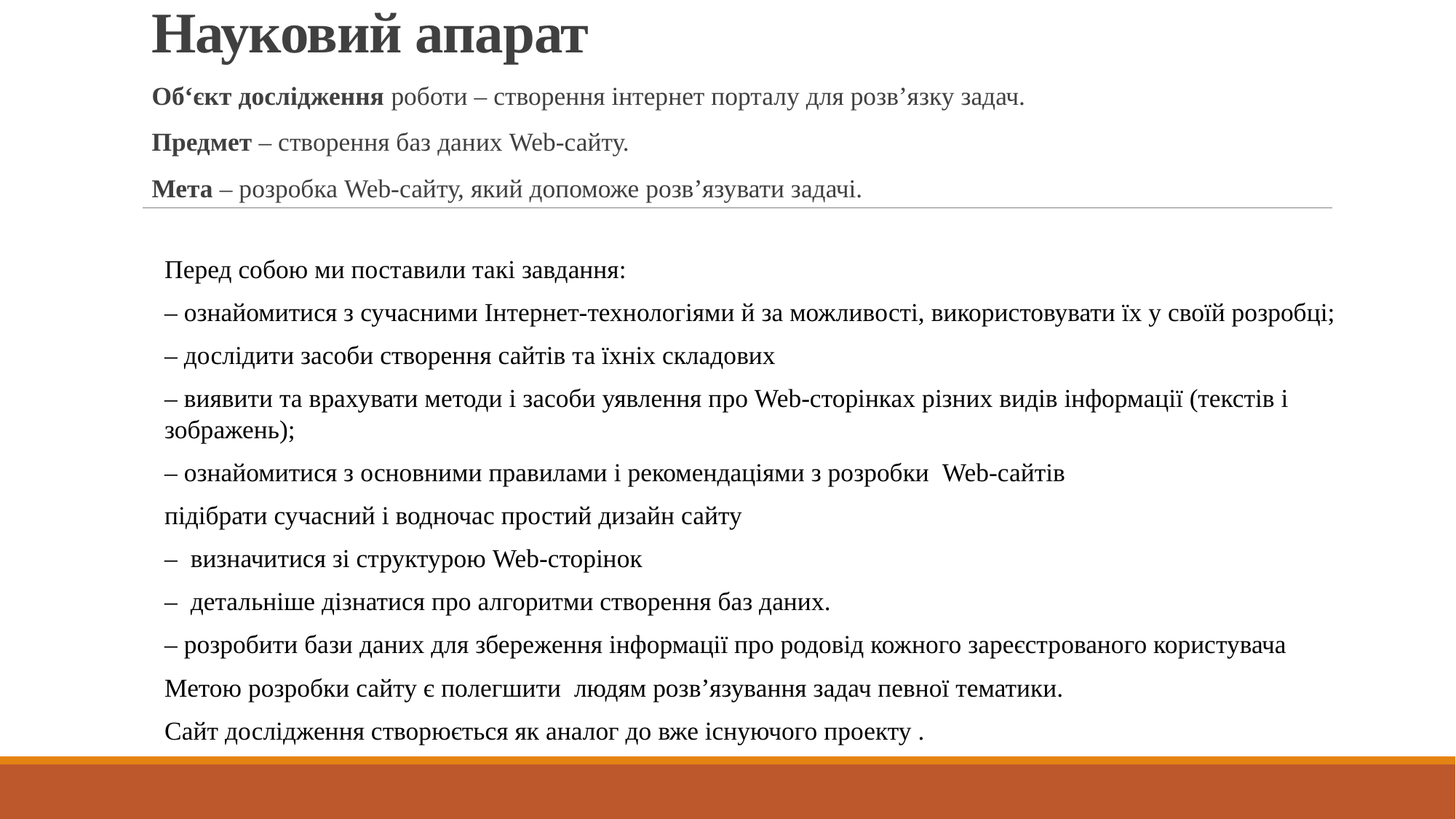

# Науковий апарат
Об‘єкт дослідження роботи – створення інтернет порталу для розв’язку задач.
Предмет – створення баз даних Web-сайту.
Мета – розробка Web-сайту, який допоможе розв’язувати задачі.
Перед собою ми поставили такі завдання:
– ознайомитися з сучасними Інтернет-технологіями й за можливості, використовувати їх у своїй розробці;
– дослідити засоби створення сайтів та їхніх складових
– виявити та врахувати методи і засоби уявлення про Web-сторінках різних видів інформації (текстів і зображень);
– ознайомитися з основними правилами і рекомендаціями з розробки  Web-сайтів
підібрати сучасний і водночас простий дизайн сайту
–  визначитися зі структурою Web-сторінок
–  детальніше дізнатися про алгоритми створення баз даних.
– розробити бази даних для збереження інформації про родовід кожного зареєстрованого користувача
Метою розробки сайту є полегшити  людям розв’язування задач певної тематики.
Сайт дослідження створюється як аналог до вже існуючого проекту .